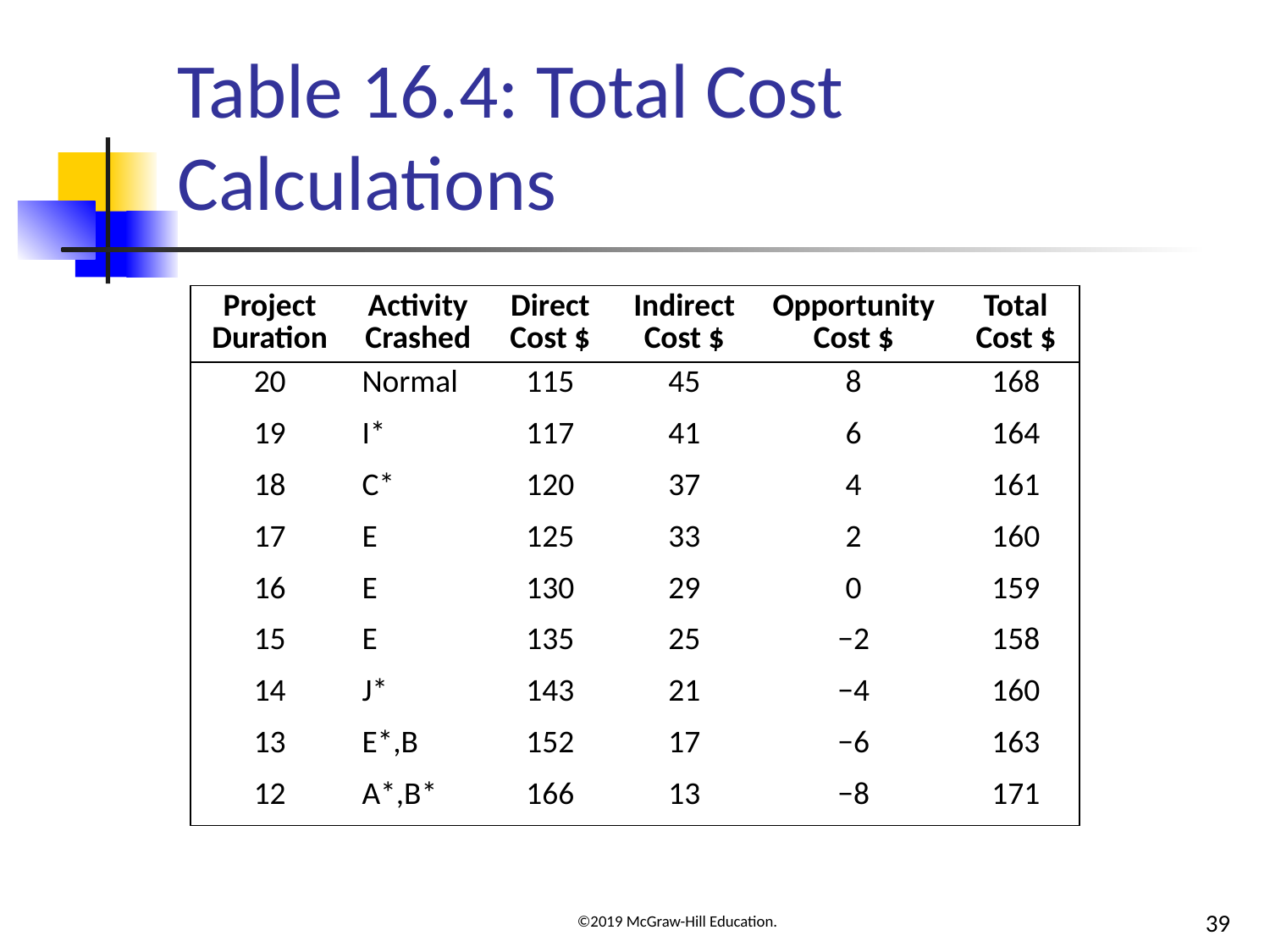

# Table 16.4: Total Cost Calculations
| Project Duration | Activity Crashed | Direct Cost $ | Indirect Cost $ | Opportunity Cost $ | Total Cost $ |
| --- | --- | --- | --- | --- | --- |
| 20 | Normal | 115 | 45 | 8 | 168 |
| 19 | I\* | 117 | 41 | 6 | 164 |
| 18 | C\* | 120 | 37 | 4 | 161 |
| 17 | E | 125 | 33 | 2 | 160 |
| 16 | E | 130 | 29 | 0 | 159 |
| 15 | E | 135 | 25 | −2 | 158 |
| 14 | J\* | 143 | 21 | −4 | 160 |
| 13 | E\*,B | 152 | 17 | −6 | 163 |
| 12 | A\*,B\* | 166 | 13 | −8 | 171 |